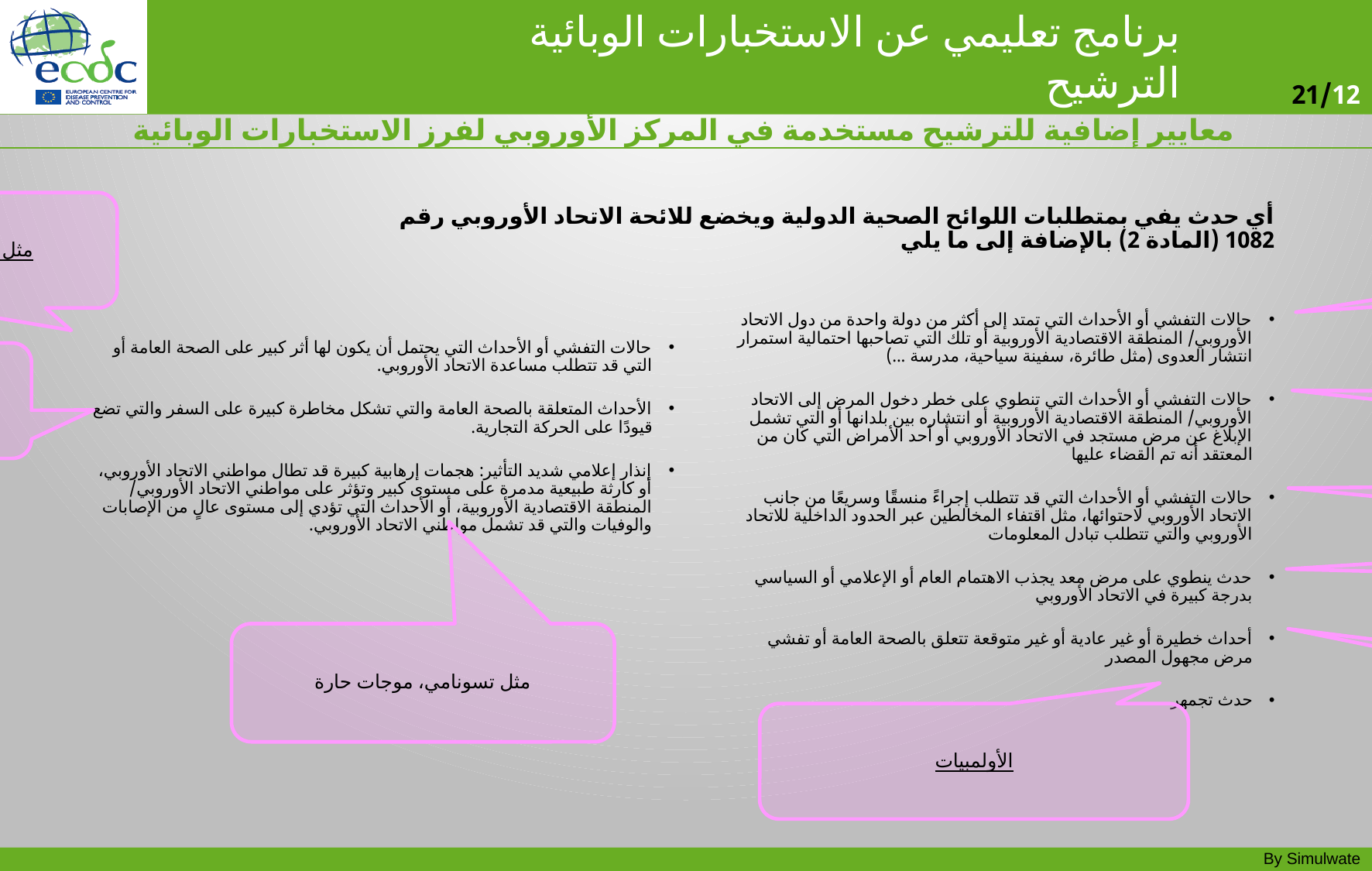

معايير إضافية للترشيح مستخدمة في المركز الأوروبي لفرز الاستخبارات الوبائية
مثل فاشية الطاعون في مدغشقر

حالات التفشي أو الأحداث التي يحتمل أن يكون لها أثر كبير على الصحة العامة أو التي قد تتطلب مساعدة الاتحاد الأوروبي.

الأحداث المتعلقة بالصحة العامة والتي تشكل مخاطرة كبيرة على السفر والتي تضع قيودًا على الحركة التجارية.

إنذار إعلامي شديد التأثير: هجمات إرهابية كبيرة قد تطال مواطني الاتحاد الأوروبي، أو كارثة طبيعية مدمرة على مستوى كبير وتؤثر على مواطني الاتحاد الأوروبي/ المنطقة الاقتصادية الأوروبية، أو الأحداث التي تؤدي إلى مستوى عالٍ من الإصابات والوفيات والتي قد تشمل مواطني الاتحاد الأوروبي.

مثل إنفلونزا الطيور في تجارة الطيور
مثل تسونامي، موجات حارة
أي حدث يفي بمتطلبات اللوائح الصحية الدولية ويخضع للائحة الاتحاد الأوروبي رقم 1082 (المادة 2) بالإضافة إلى ما يلي
مثلالسل المقاوم للأدوية في طائرة

حالات التفشي أو الأحداث التي تمتد إلى أكثر من دولة واحدة من دول الاتحاد الأوروبي/ المنطقة الاقتصادية الأوروبية أو تلك التي تصاحبها احتمالية استمرار انتشار العدوى (مثل طائرة، سفينة سياحية، مدرسة ...)

حالات التفشي أو الأحداث التي تنطوي على خطر دخول المرض إلى الاتحاد الأوروبي/ المنطقة الاقتصادية الأوروبية أو انتشاره بين بلدانها أو التي تشمل الإبلاغ عن مرض مستجد في الاتحاد الأوروبي أو أحد الأمراض التي كان من المعتقد أنه تم القضاء عليها

حالات التفشي أو الأحداث التي قد تتطلب إجراءً منسقًا وسريعًا من جانب الاتحاد الأوروبي لاحتوائها، مثل اقتفاء المخالطين عبر الحدود الداخلية للاتحاد الأوروبي والتي تتطلب تبادل المعلومات

حدث ينطوي على مرض معد يجذب الاهتمام العام أو الإعلامي أو السياسي بدرجة كبيرة في الاتحاد الأوروبي

أحداث خطيرة أو غير عادية أو غير متوقعة تتعلق بالصحة العامة أو تفشي مرض مجهول المصدر

حدث تجمهر
مثل حالة السعار بعد نقل كلب مريض في إسبانيا
مثلاستقدام حمى لاسا في هولاندا، وكانت الحالة على اتصال مع سكان من بلدان أخرى
مثل إصابة أحد عاملي المجال الصحي بالإيبولا في أحد بلاد الاتحاد الأوروبي
 مثل (حالة صعل في البرازيل قبل تحديد العلاقة السببية بإصابة الأم بعدوى فيروس زيكا)
الأولمبيات